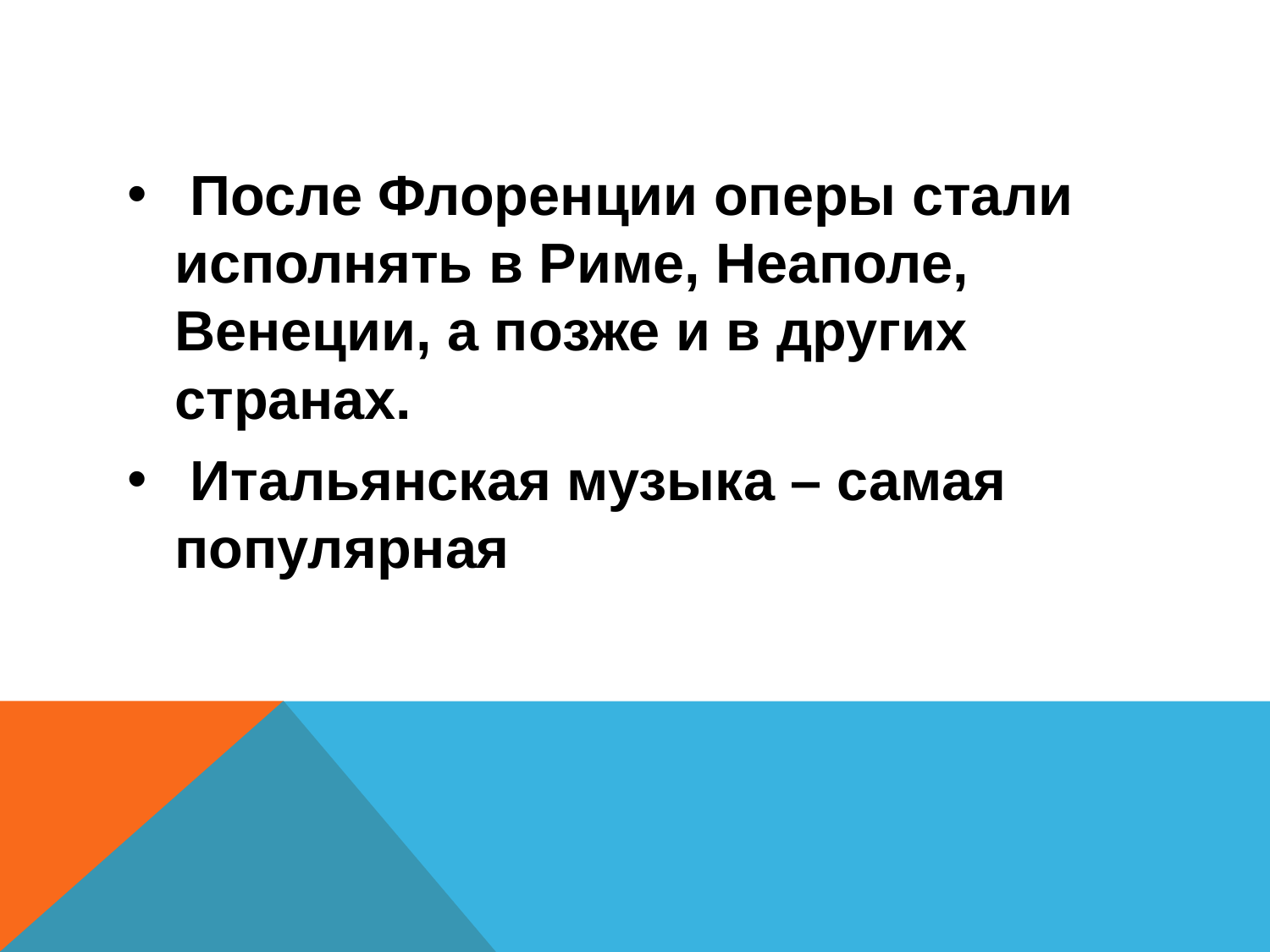

#
 После Флоренции оперы стали исполнять в Риме, Неаполе, Венеции, а позже и в других странах.
 Итальянская музыка – самая популярная